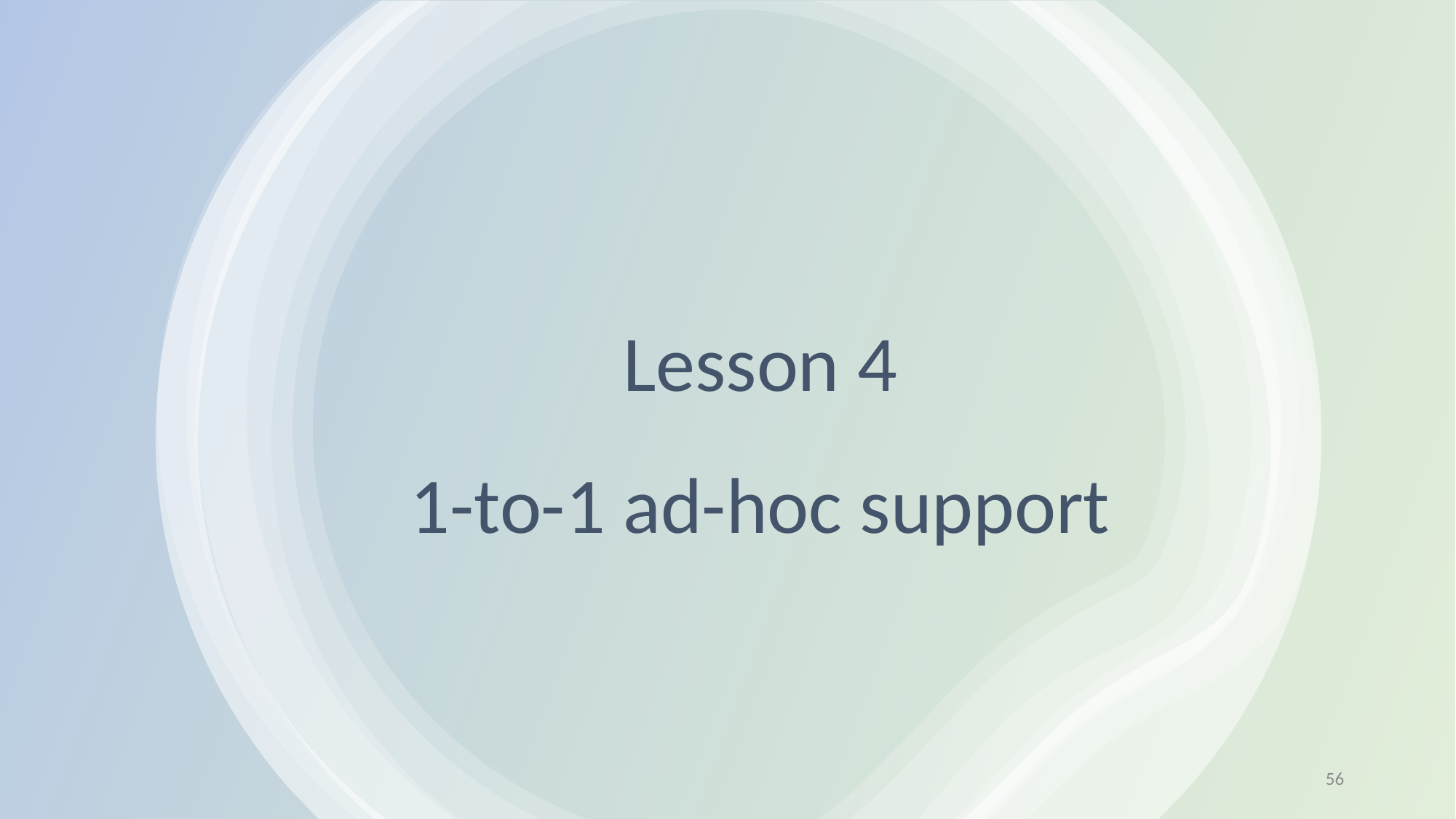

# Lesson 4 1-to-1 ad-hoc support
56